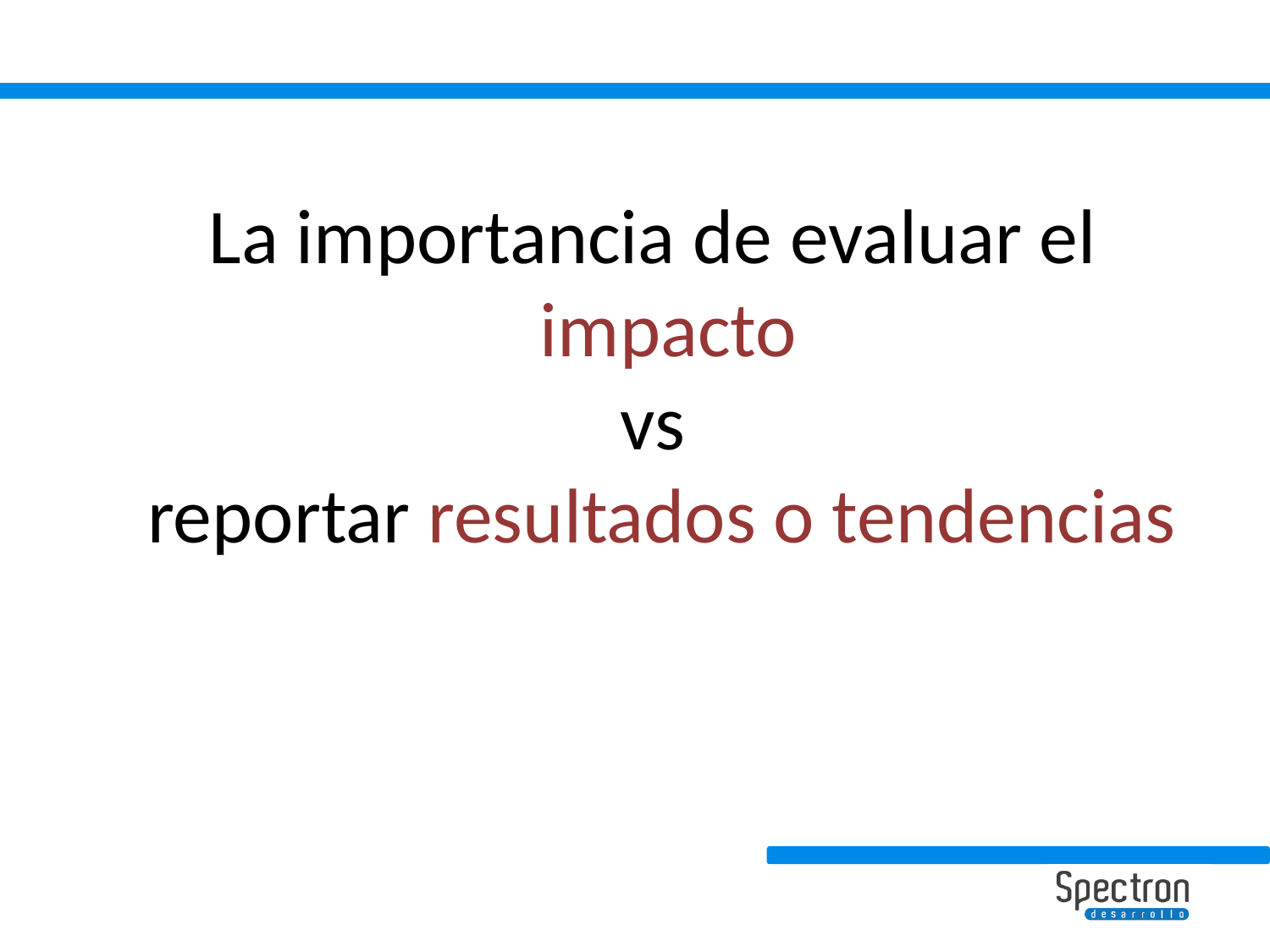

La importancia de evaluar el impacto
vs
 reportar resultados o tendencias